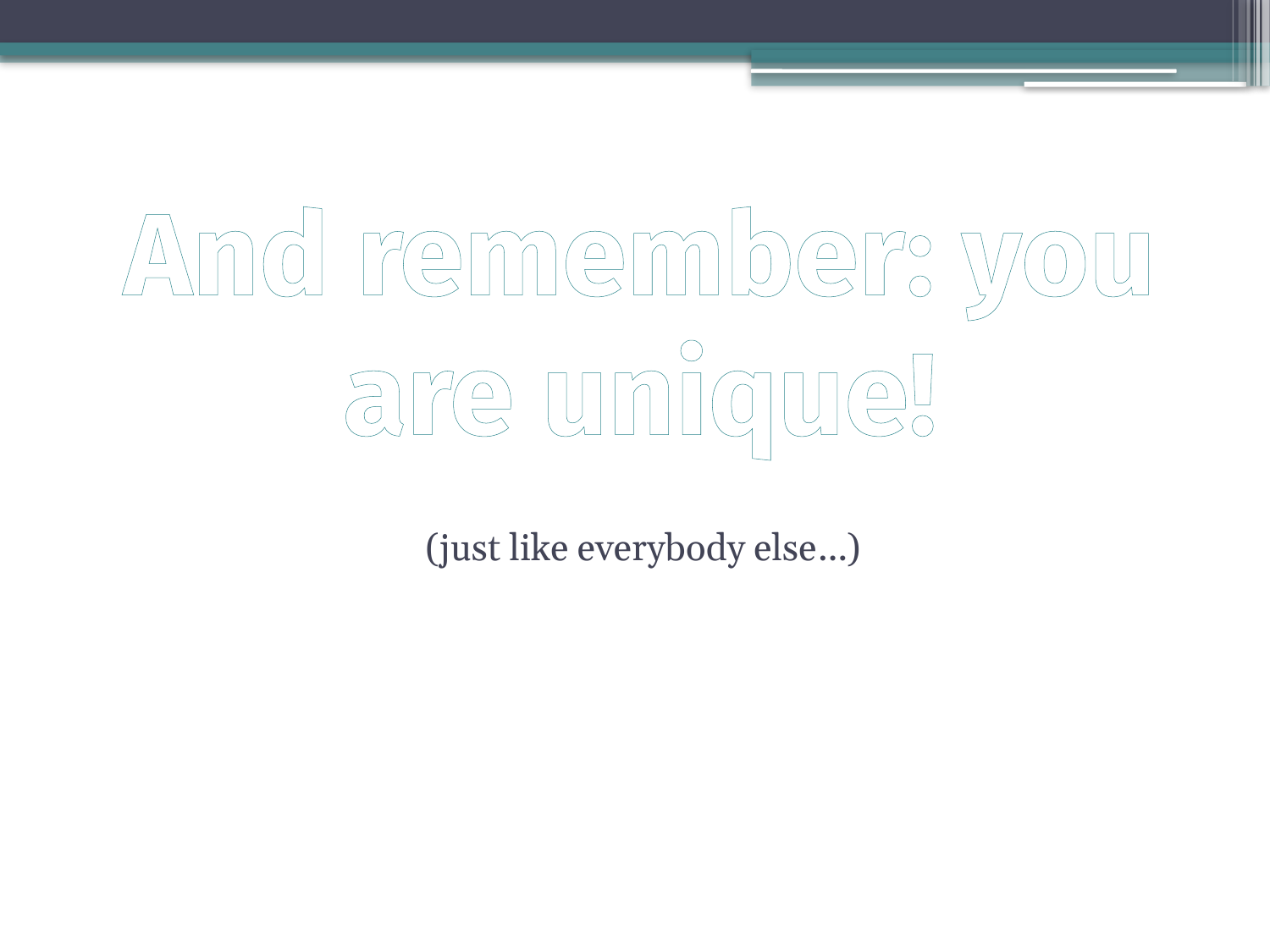

# And remember: you are unique!

(just like everybody else…)